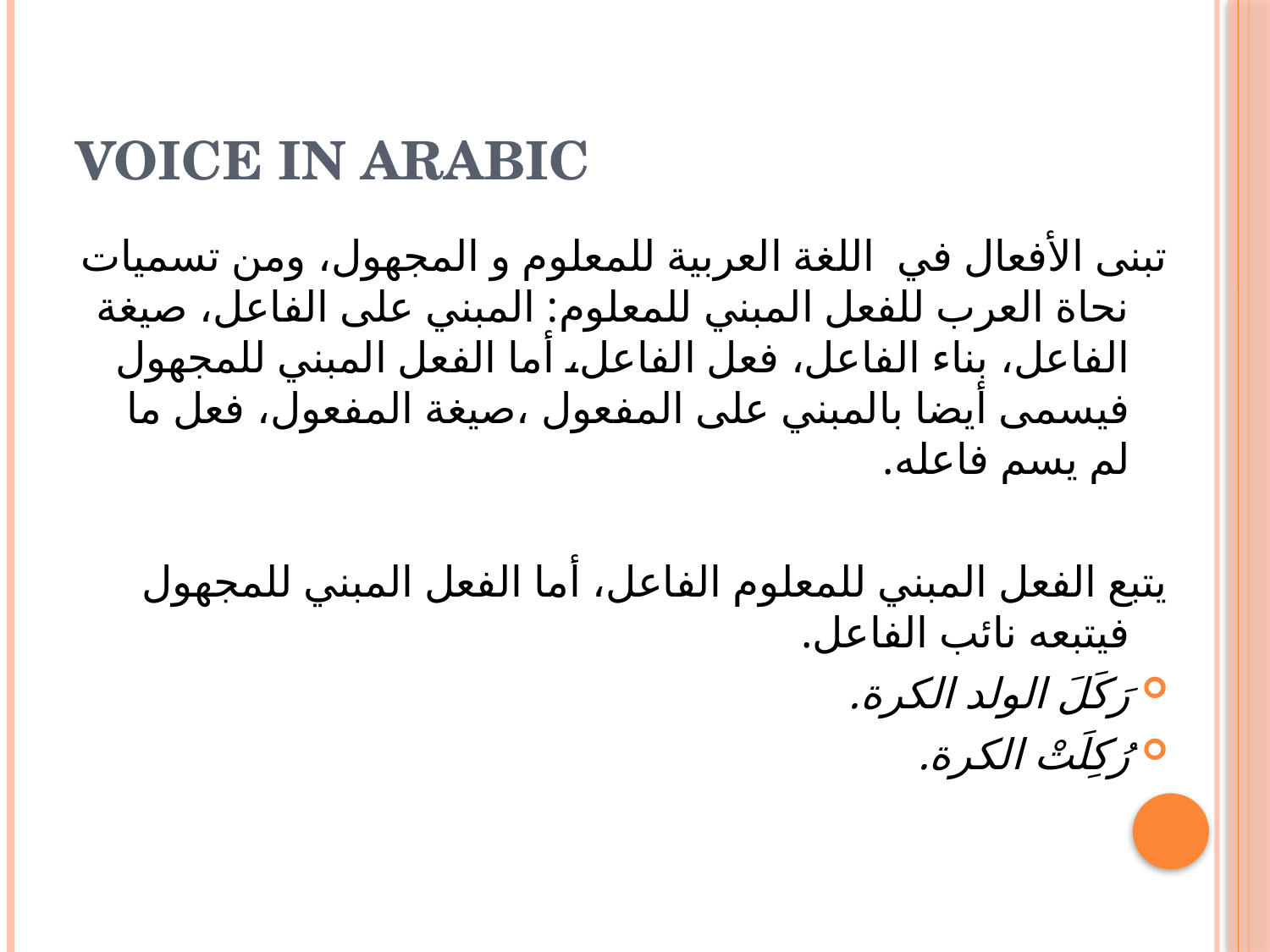

# Voice in Arabic
	تبنى الأفعال في  اللغة العربية للمعلوم و المجهول، ومن تسميات نحاة العرب للفعل المبني للمعلوم: المبني على الفاعل، صيغة الفاعل، بناء الفاعل، فعل الفاعل، أما الفعل المبني للمجهول فيسمى أيضا بالمبني على المفعول ،صيغة المفعول، فعل ما لم يسم فاعله.

	يتبع الفعل المبني للمعلوم الفاعل، أما الفعل المبني للمجهول فيتبعه نائب الفاعل.
رَكَلَ الولد الكرة.
رُكِلَتْ الكرة.